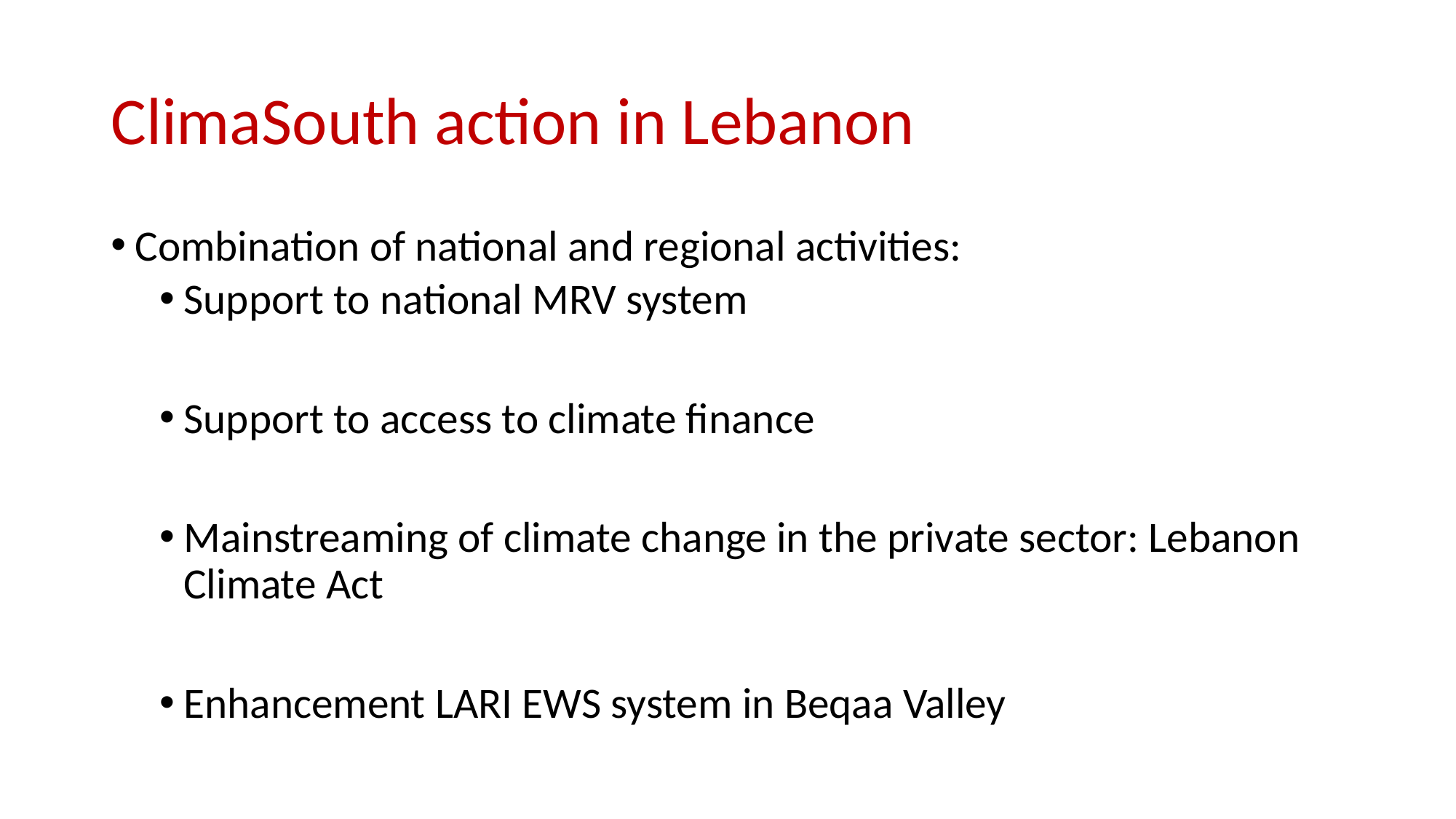

# ClimaSouth action in Lebanon
Combination of national and regional activities:
Support to national MRV system

Support to access to climate finance

Mainstreaming of climate change in the private sector: Lebanon Climate Act

Enhancement LARI EWS system in Beqaa Valley